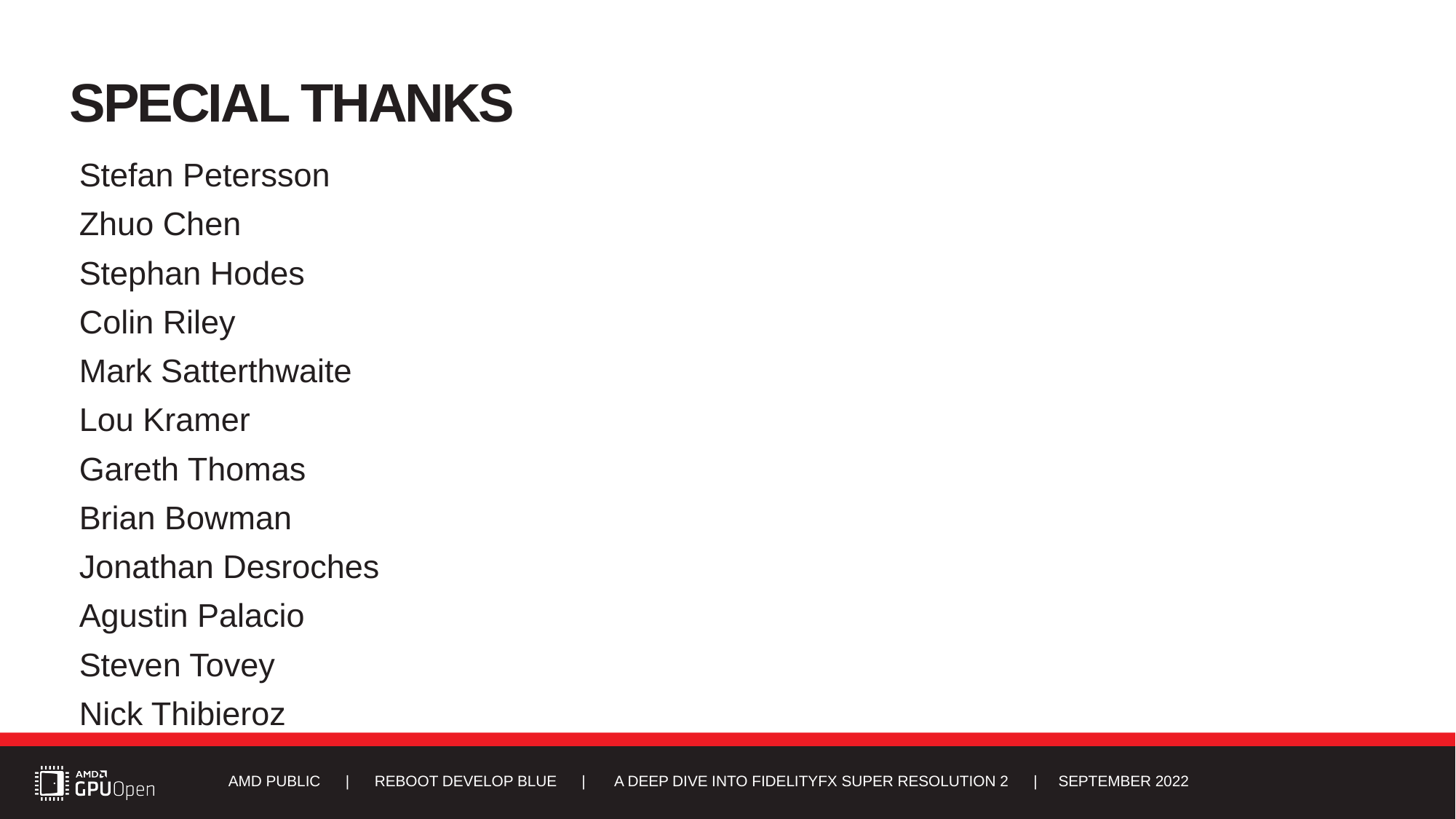

# Special thanks
Stefan Petersson
Zhuo Chen
Stephan Hodes
Colin Riley
Mark Satterthwaite
Lou Kramer
Gareth Thomas
Brian Bowman
Jonathan Desroches
Agustin Palacio
Steven Tovey
Nick Thibieroz